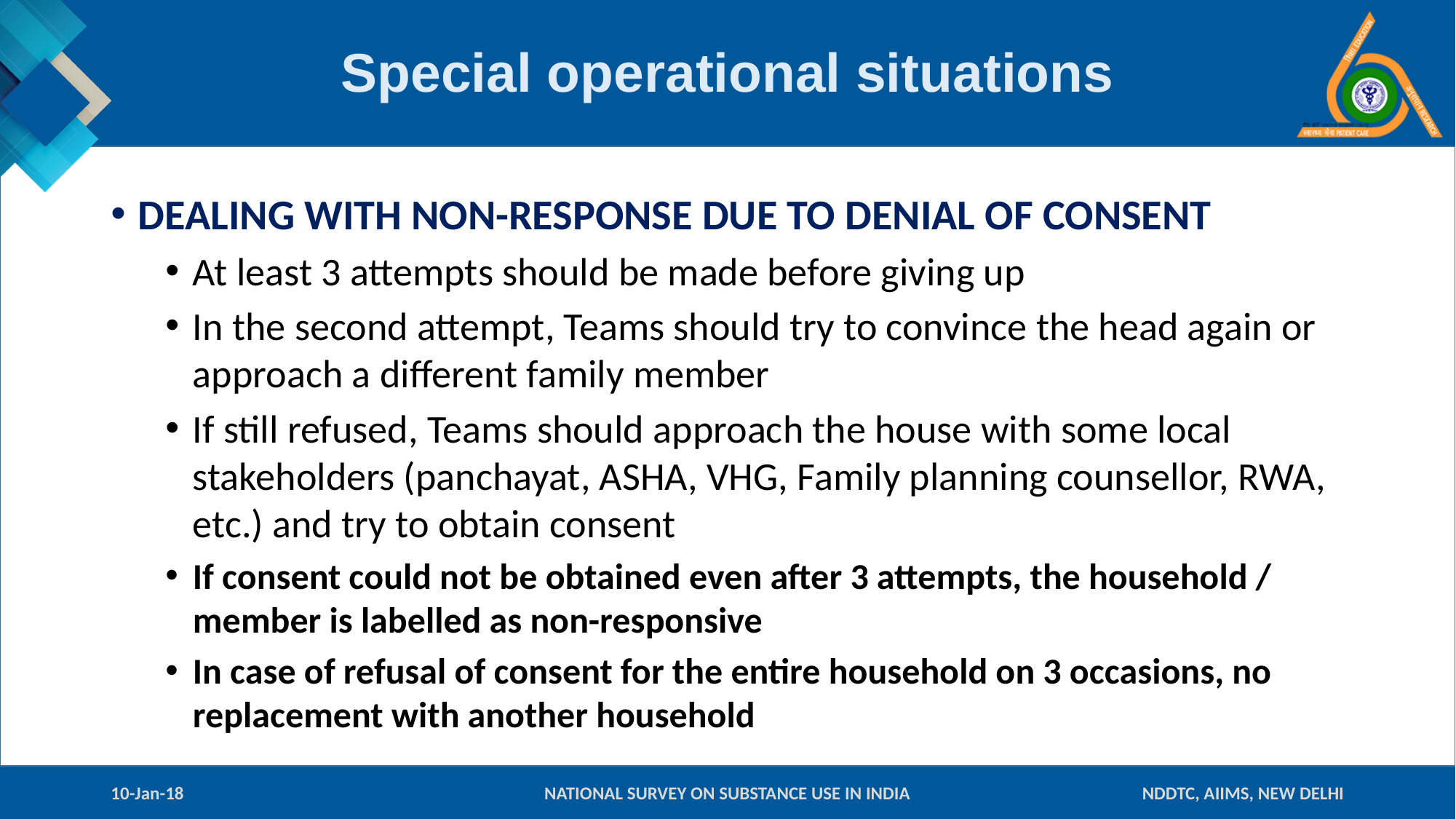

# Special operational situations
DEALING WITH NON-RESPONSE DUE TO DENIAL OF CONSENT
At least 3 attempts should be made before giving up
In the second attempt, Teams should try to convince the head again or approach a different family member
If still refused, Teams should approach the house with some local stakeholders (panchayat, ASHA, VHG, Family planning counsellor, RWA, etc.) and try to obtain consent
If consent could not be obtained even after 3 attempts, the household / member is labelled as non-responsive
In case of refusal of consent for the entire household on 3 occasions, no replacement with another household
10-Jan-18
NATIONAL SURVEY ON SUBSTANCE USE IN INDIA
NDDTC, AIIMS, NEW DELHI